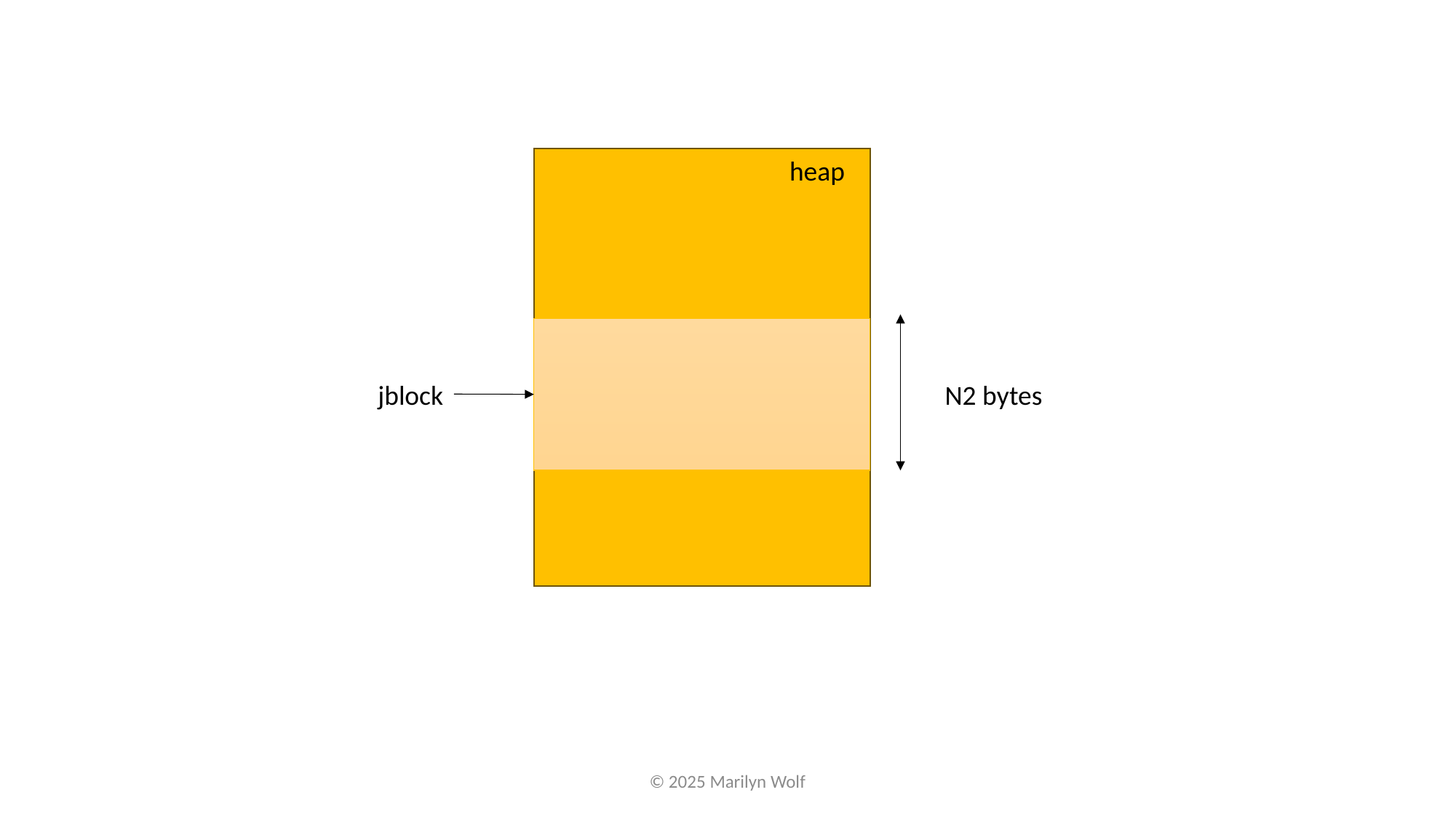

heap

N2 bytes
jblock
© 2025 Marilyn Wolf